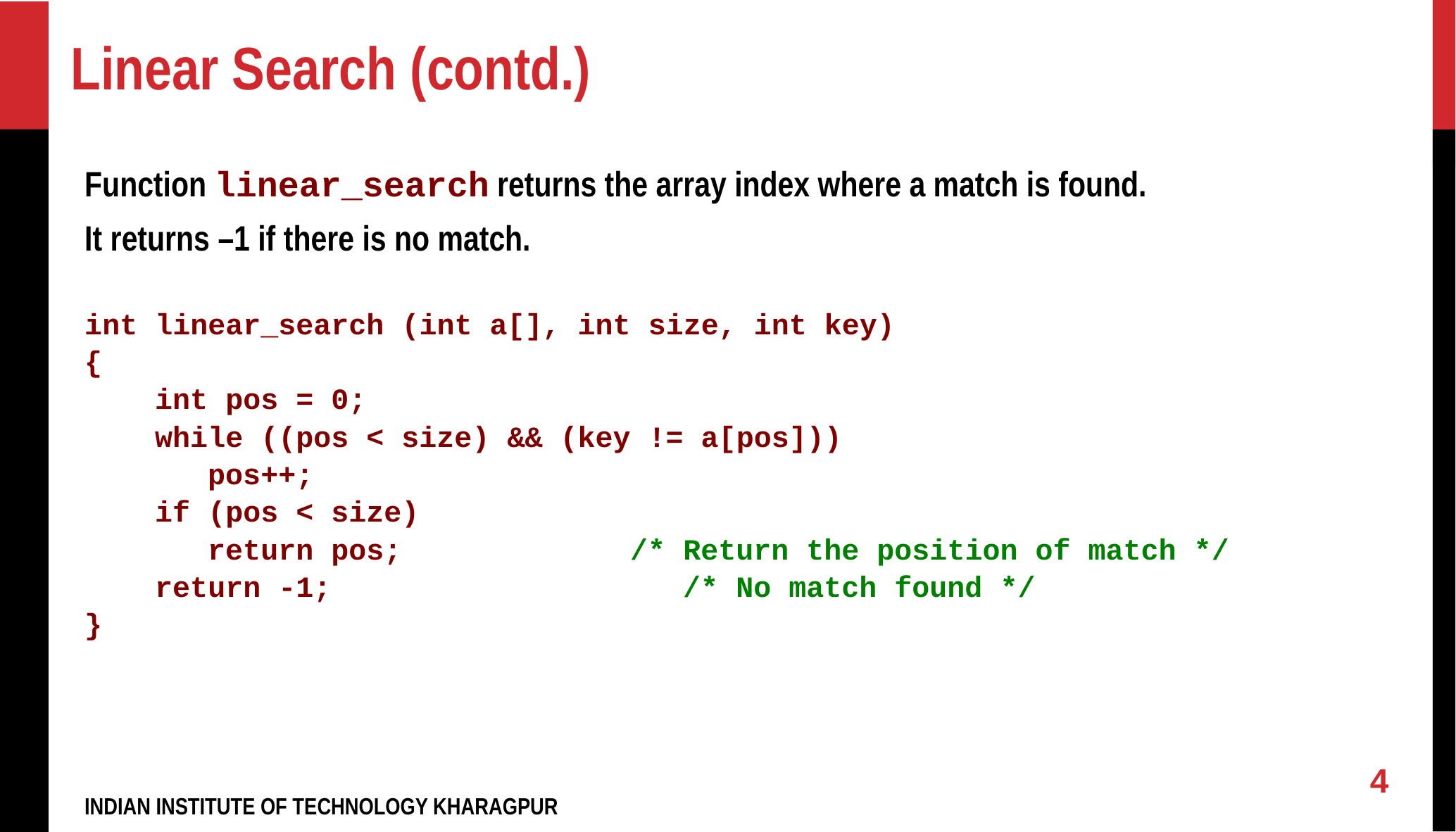

# Linear Search (contd.)
Function linear_search returns the array index where a match is found.
It returns –1 if there is no match.

int linear_search (int a[], int size, int key)
{
    int pos = 0;
    while ((pos < size) && (key != a[pos]))
       pos++;
    if (pos < size)
       return pos;  	       /* Return the position of match */
    return -1;      		    /* No match found */
}
4
INDIAN INSTITUTE OF TECHNOLOGY KHARAGPUR